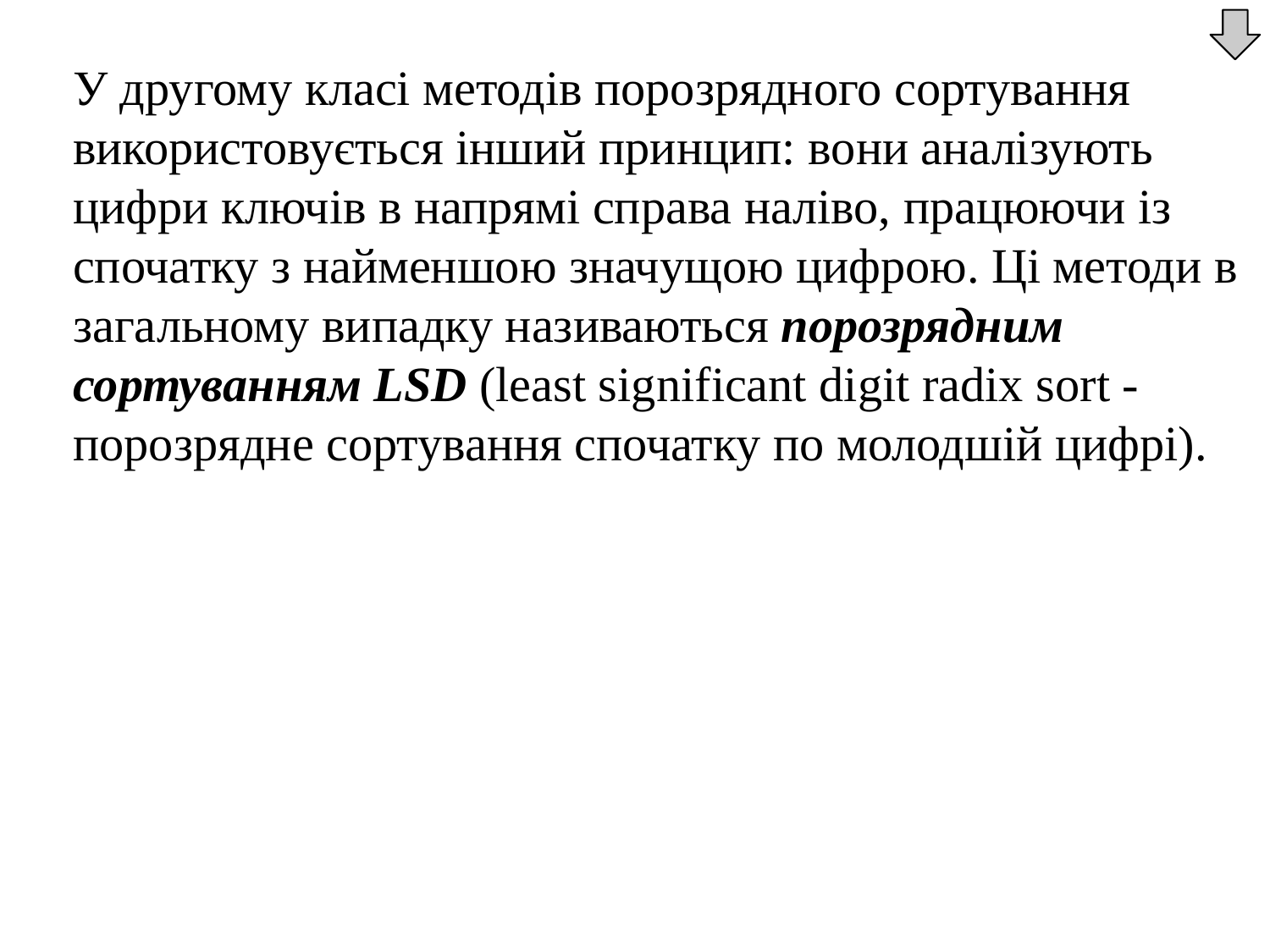

У другому класі методів порозрядного сортування використовується інший принцип: вони аналізують цифри ключів в напрямі справа наліво, працюючи із спочатку з найменшою значущою цифрою. Ці методи в загальному випадку називаються порозрядним сортуванням LSD (least significant digit radix sort - порозрядне сортування спочатку по молодшій цифрі).